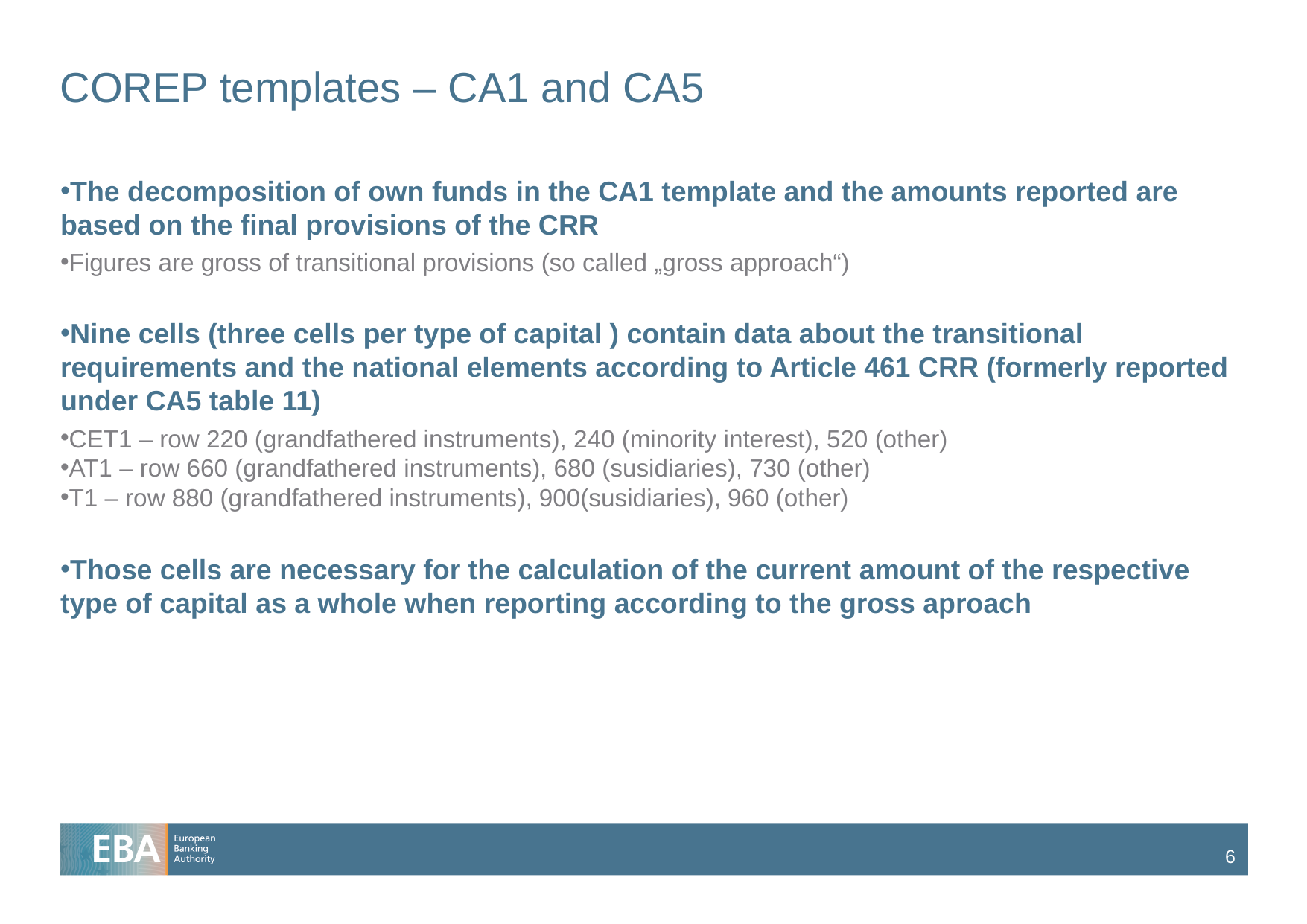

# COREP templates – CA1 and CA5
The decomposition of own funds in the CA1 template and the amounts reported are based on the final provisions of the CRR
Figures are gross of transitional provisions (so called „gross approach“)

Nine cells (three cells per type of capital ) contain data about the transitional requirements and the national elements according to Article 461 CRR (formerly reported under CA5 table 11)
CET1 – row 220 (grandfathered instruments), 240 (minority interest), 520 (other)
AT1 – row 660 (grandfathered instruments), 680 (susidiaries), 730 (other)
T1 – row 880 (grandfathered instruments), 900(susidiaries), 960 (other)

Those cells are necessary for the calculation of the current amount of the respective type of capital as a whole when reporting according to the gross aproach